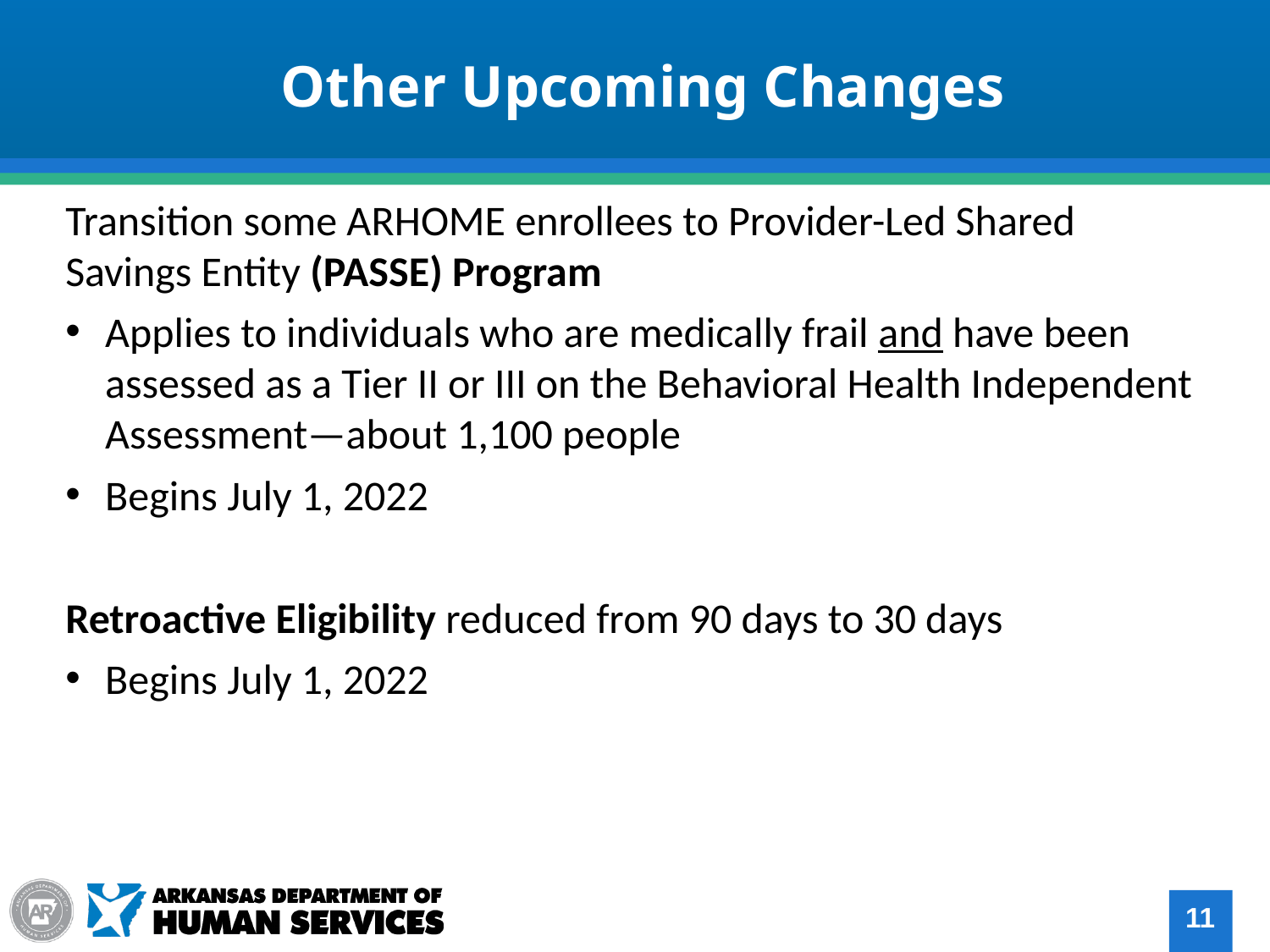

Other Upcoming Changes

Transition some ARHOME enrollees to Provider-Led Shared Savings Entity (PASSE) Program
Applies to individuals who are medically frail and have been assessed as a Tier II or III on the Behavioral Health Independent Assessment—about 1,100 people
Begins July 1, 2022

Retroactive Eligibility reduced from 90 days to 30 days
Begins July 1, 2022